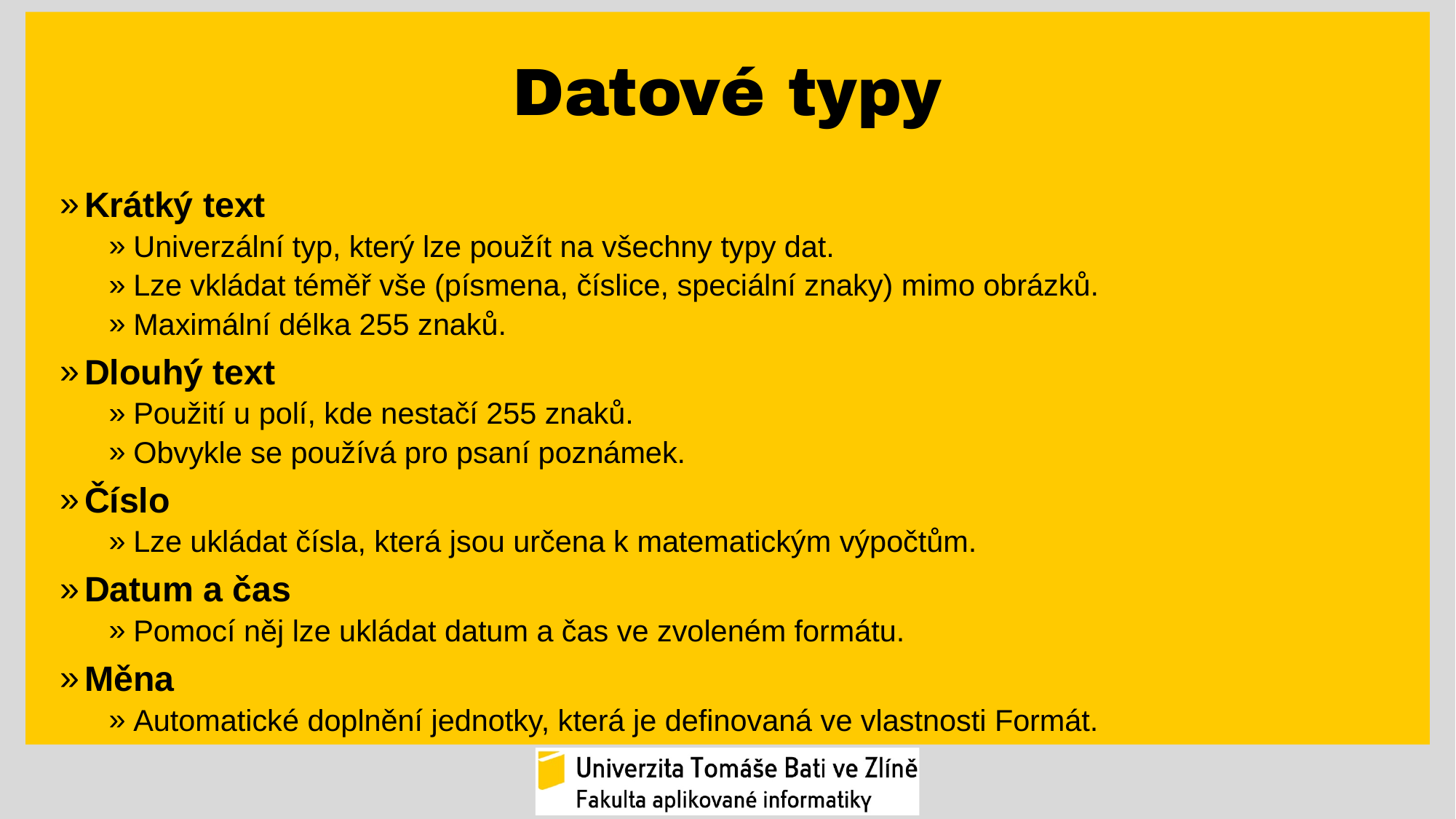

# Datové typy
Krátký text
Univerzální typ, který lze použít na všechny typy dat.
Lze vkládat téměř vše (písmena, číslice, speciální znaky) mimo obrázků.
Maximální délka 255 znaků.
Dlouhý text
Použití u polí, kde nestačí 255 znaků.
Obvykle se používá pro psaní poznámek.
Číslo
Lze ukládat čísla, která jsou určena k matematickým výpočtům.
Datum a čas
Pomocí něj lze ukládat datum a čas ve zvoleném formátu.
Měna
Automatické doplnění jednotky, která je definovaná ve vlastnosti Formát.